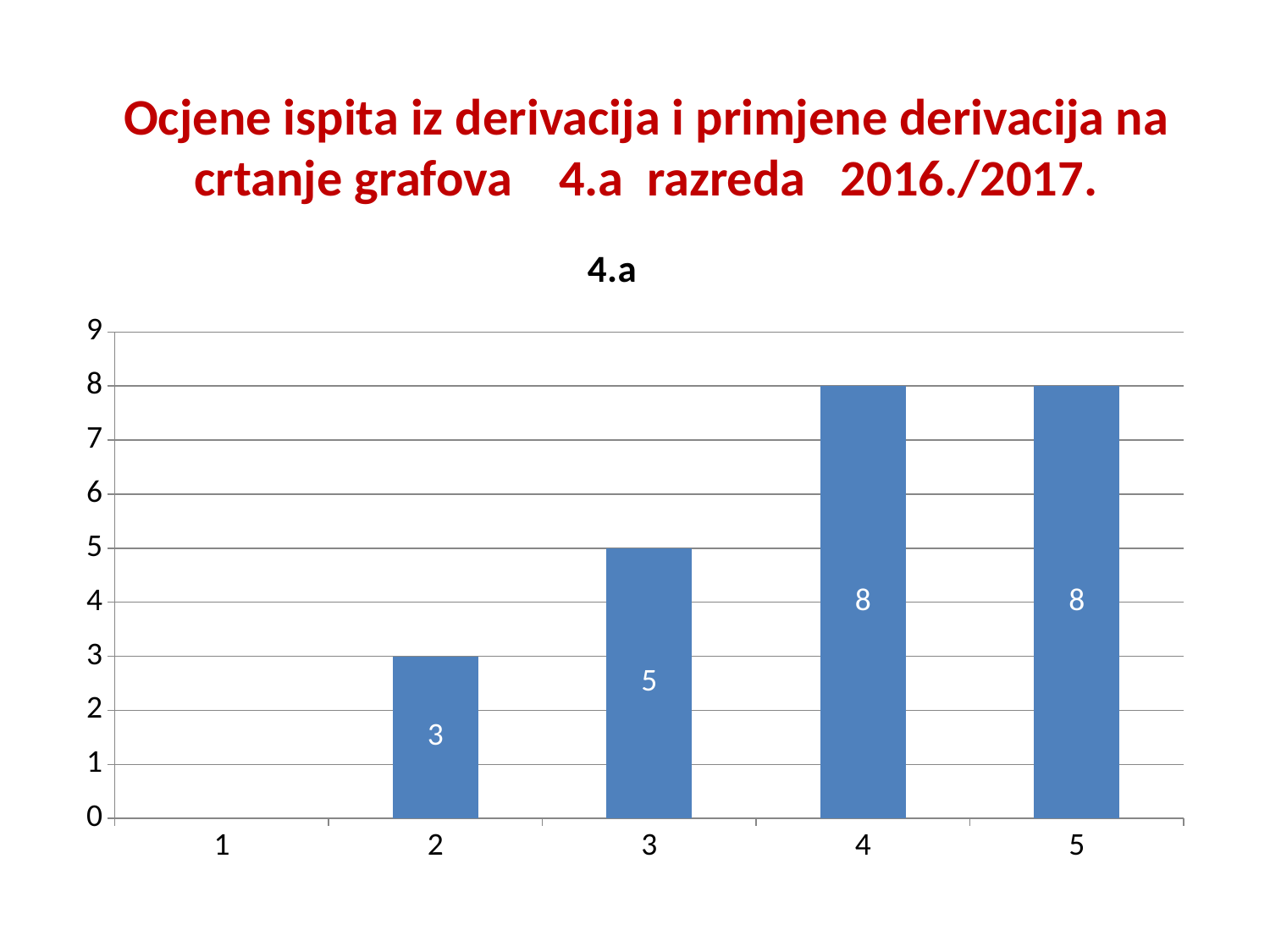

# Ocjene ispita iz derivacija i primjene derivacija na crtanje grafova    4.a  razreda   2016./2017.

### Chart: 4.a

| Category | 3a |
|---|---|
| 1 | None |
| 2 | 3.0 |
| 3 | 5.0 |
| 4 | 8.0 |
| 5 | 8.0 |